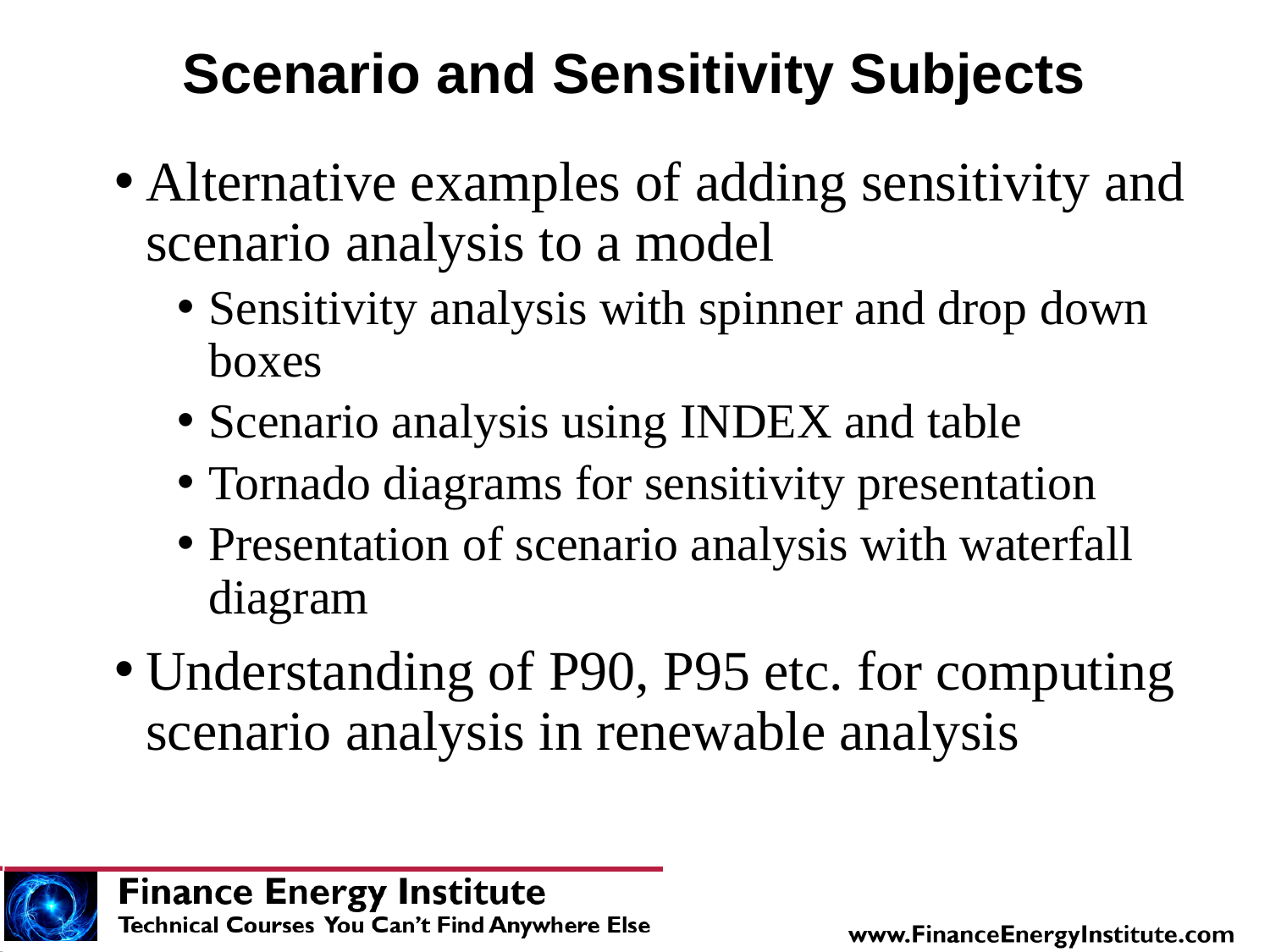

# Scenario and Sensitivity Subjects
Alternative examples of adding sensitivity and scenario analysis to a model
Sensitivity analysis with spinner and drop down boxes
Scenario analysis using INDEX and table
Tornado diagrams for sensitivity presentation
Presentation of scenario analysis with waterfall diagram
Understanding of P90, P95 etc. for computing scenario analysis in renewable analysis